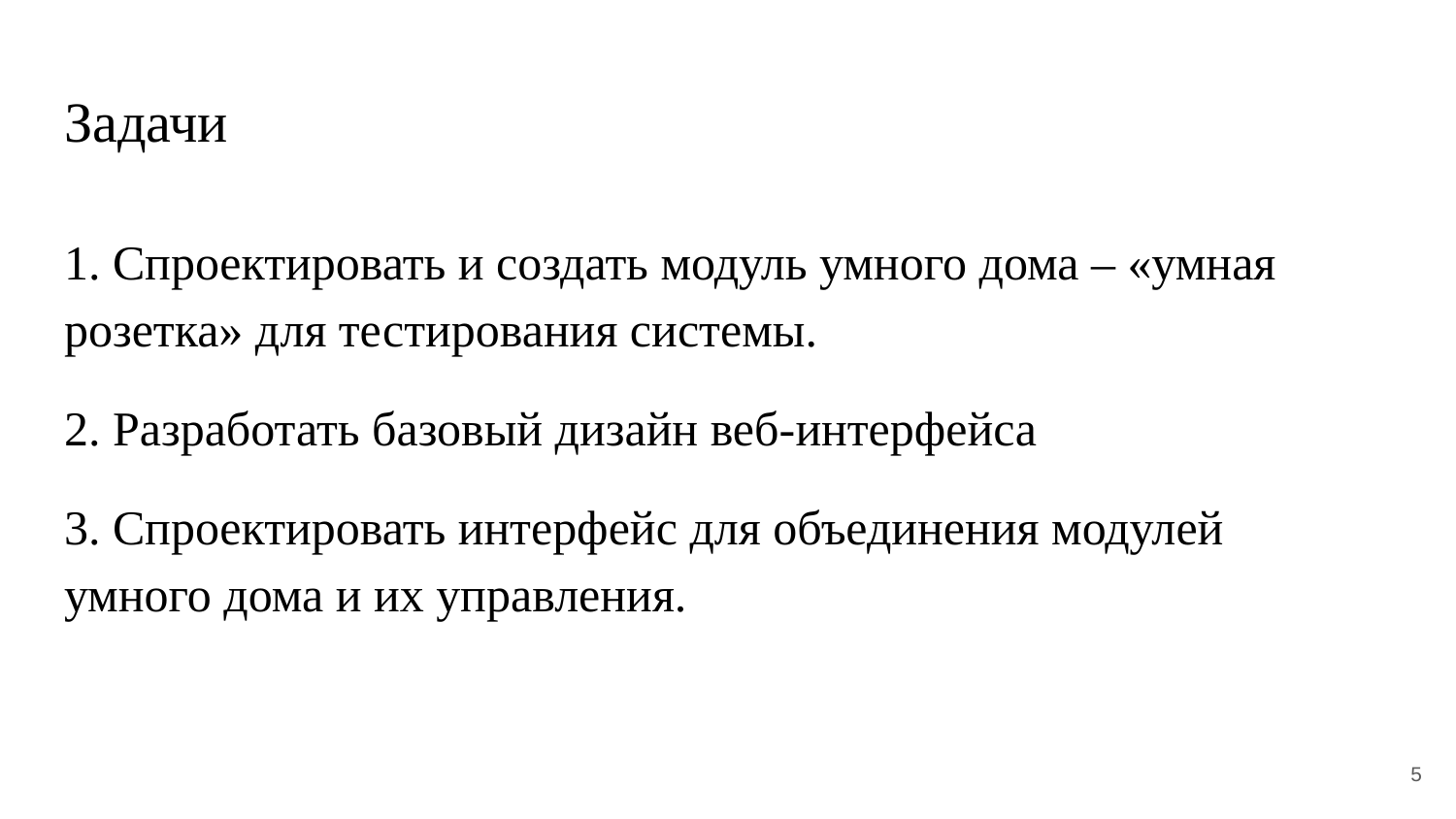

# Задачи
1. Спроектировать и создать модуль умного дома – «умная розетка» для тестирования системы.
2. Разработать базовый дизайн веб-интерфейса
3. Спроектировать интерфейс для объединения модулей умного дома и их управления.

5